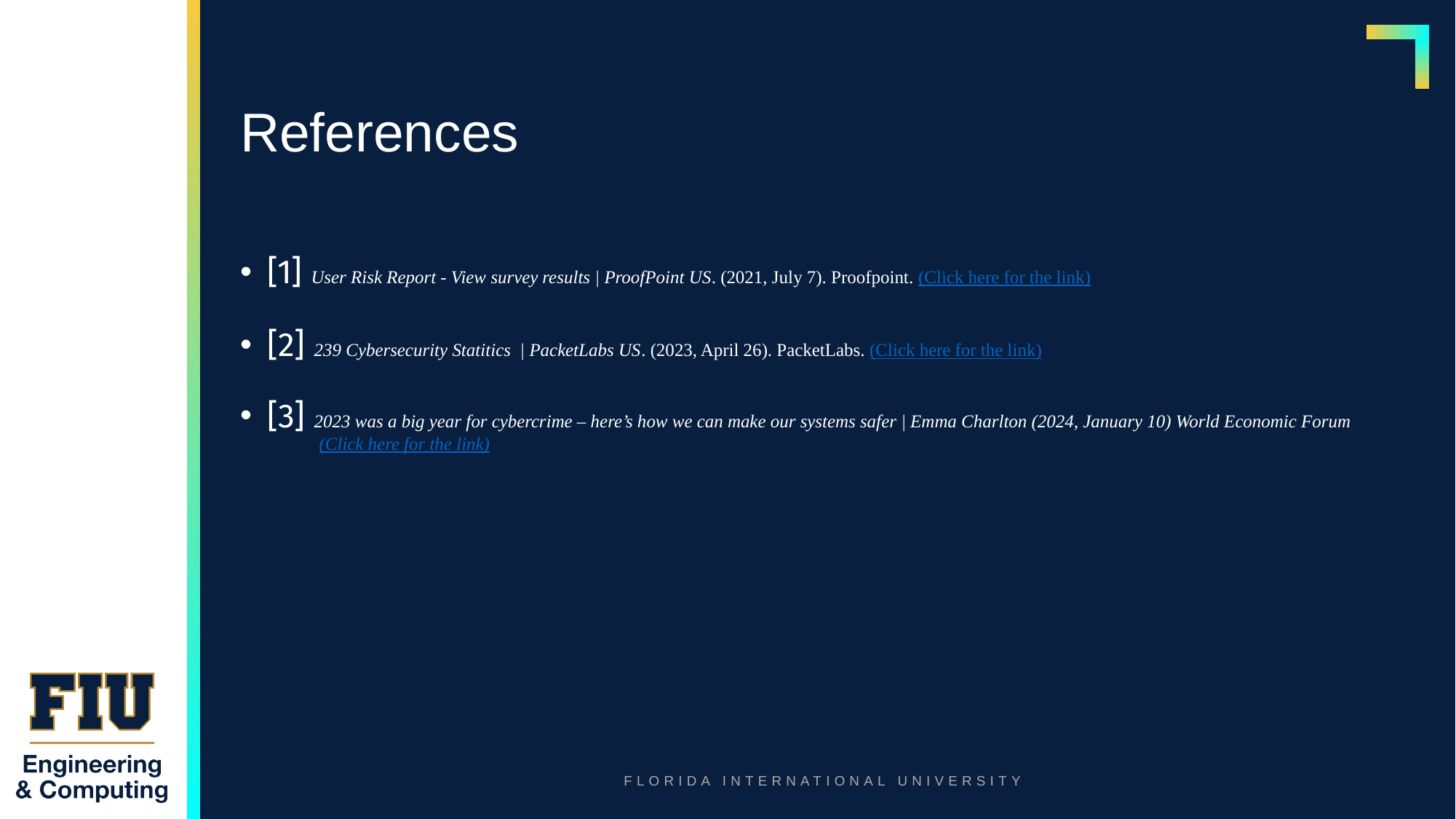

# References
[1] User Risk Report - View survey results | ProofPoint US. (2021, July 7). Proofpoint. (Click here for the link)
[2] 239 Cybersecurity Statitics  | PacketLabs US. (2023, April 26). PacketLabs. (Click here for the link)
[3] 2023 was a big year for cybercrime – here’s how we can make our systems safer | Emma Charlton (2024, January 10) World Economic Forum
     (Click here for the link)